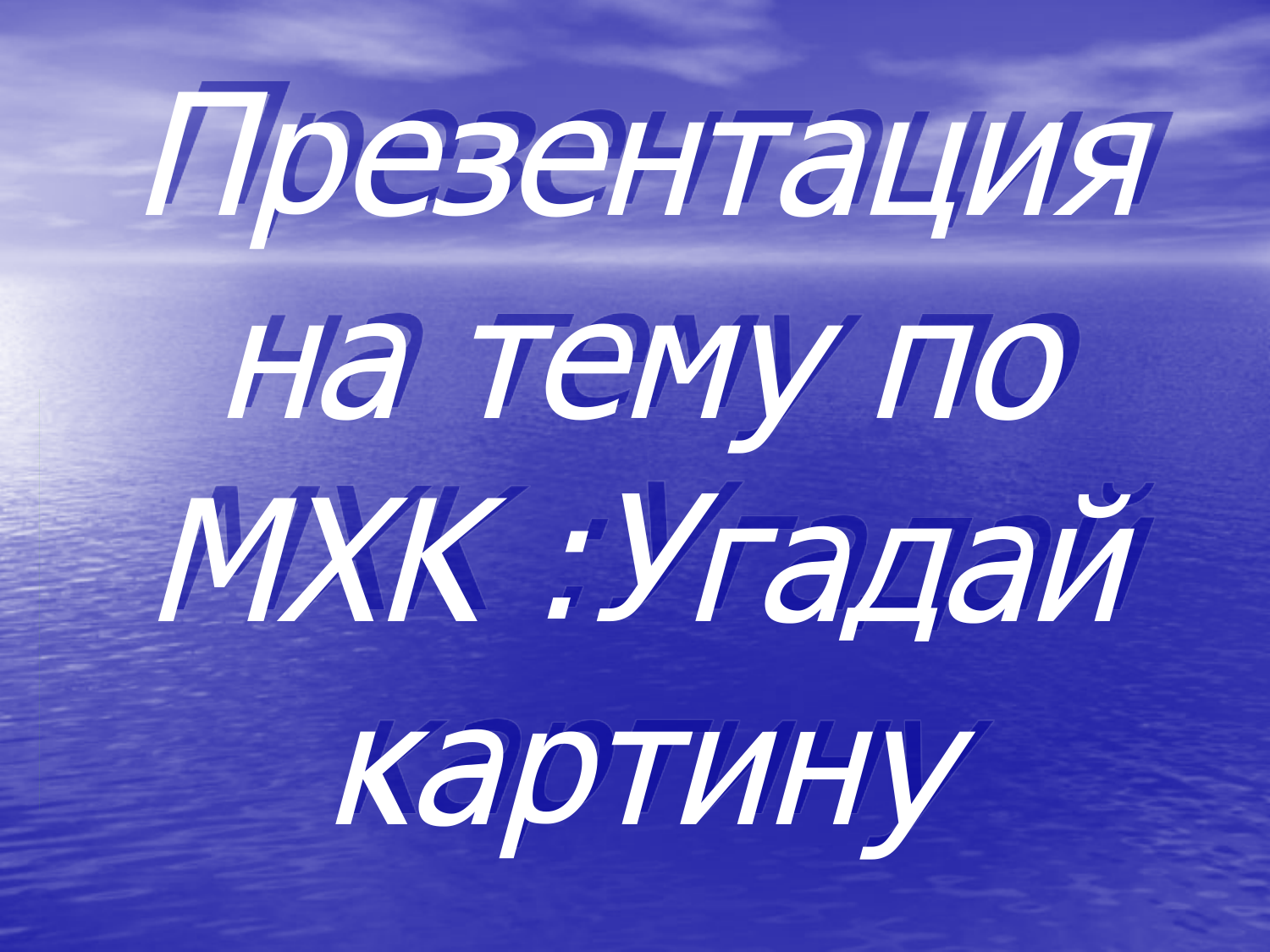

# Презентация на тему по МХК :Угадай картину